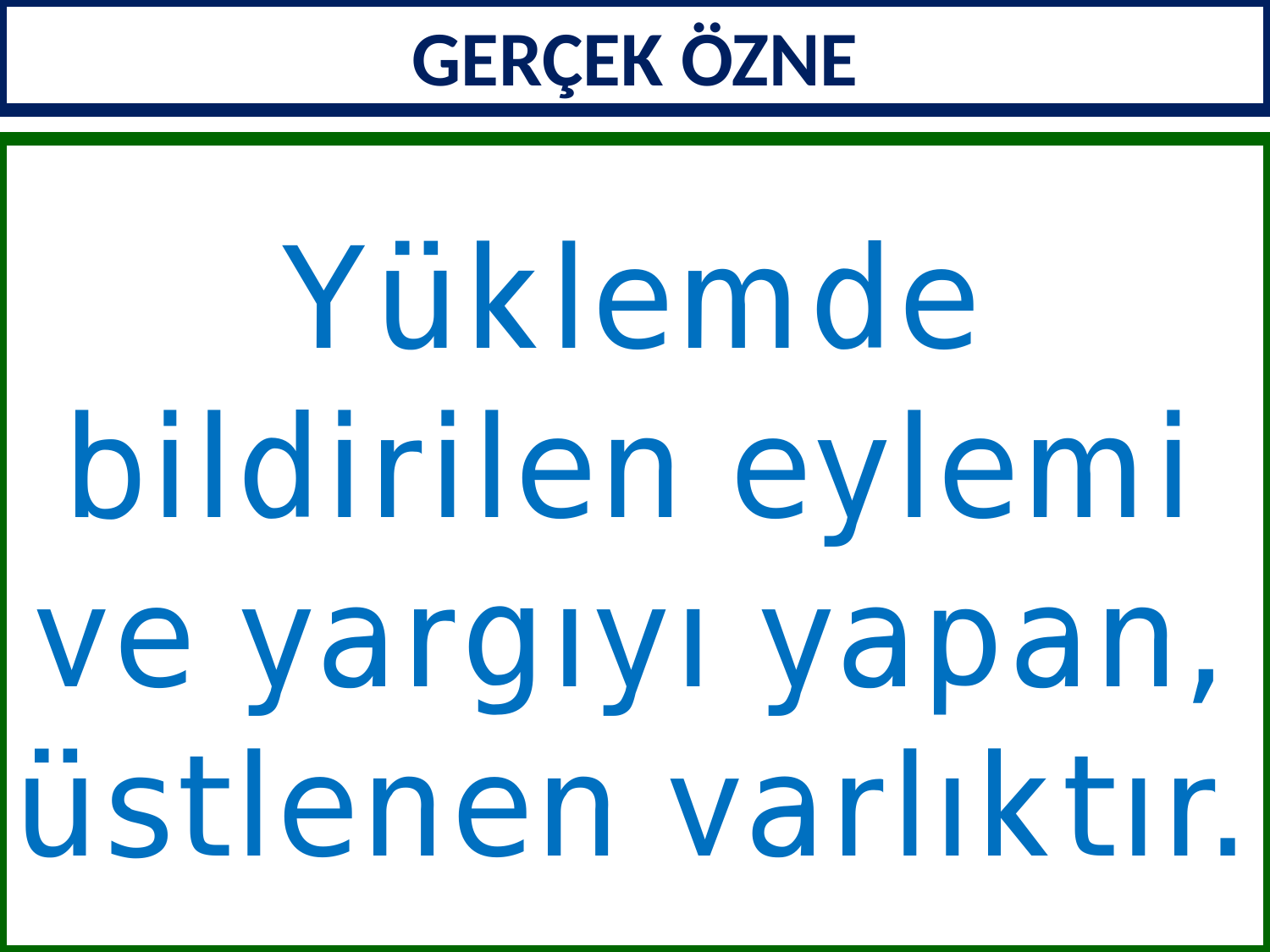

GERÇEK ÖZNE
Yüklemde bildirilen eylemi ve yargıyı yapan, üstlenen varlıktır.